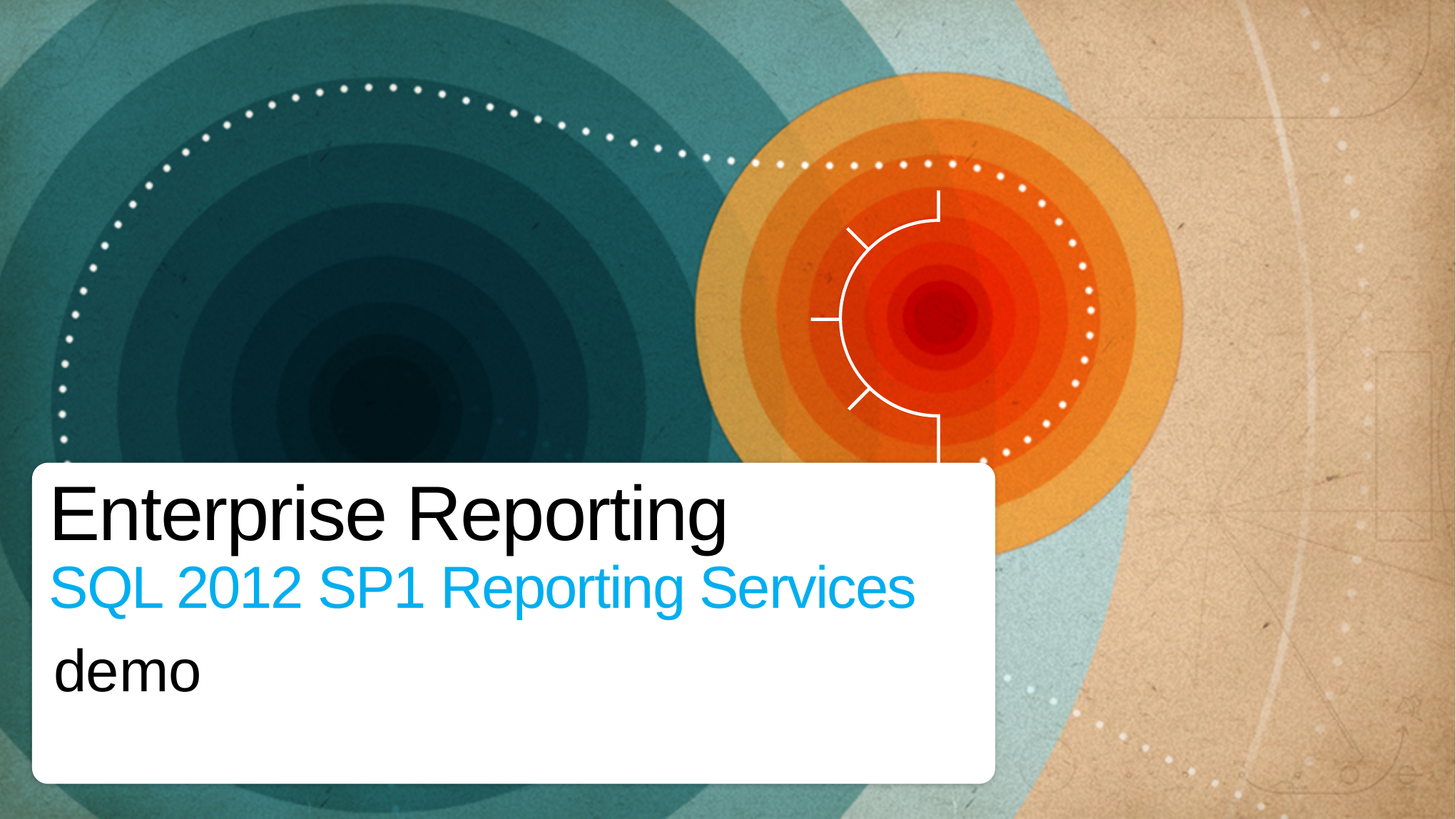

# Enterprise Reporting SQL 2012 SP1 Reporting Services
demo